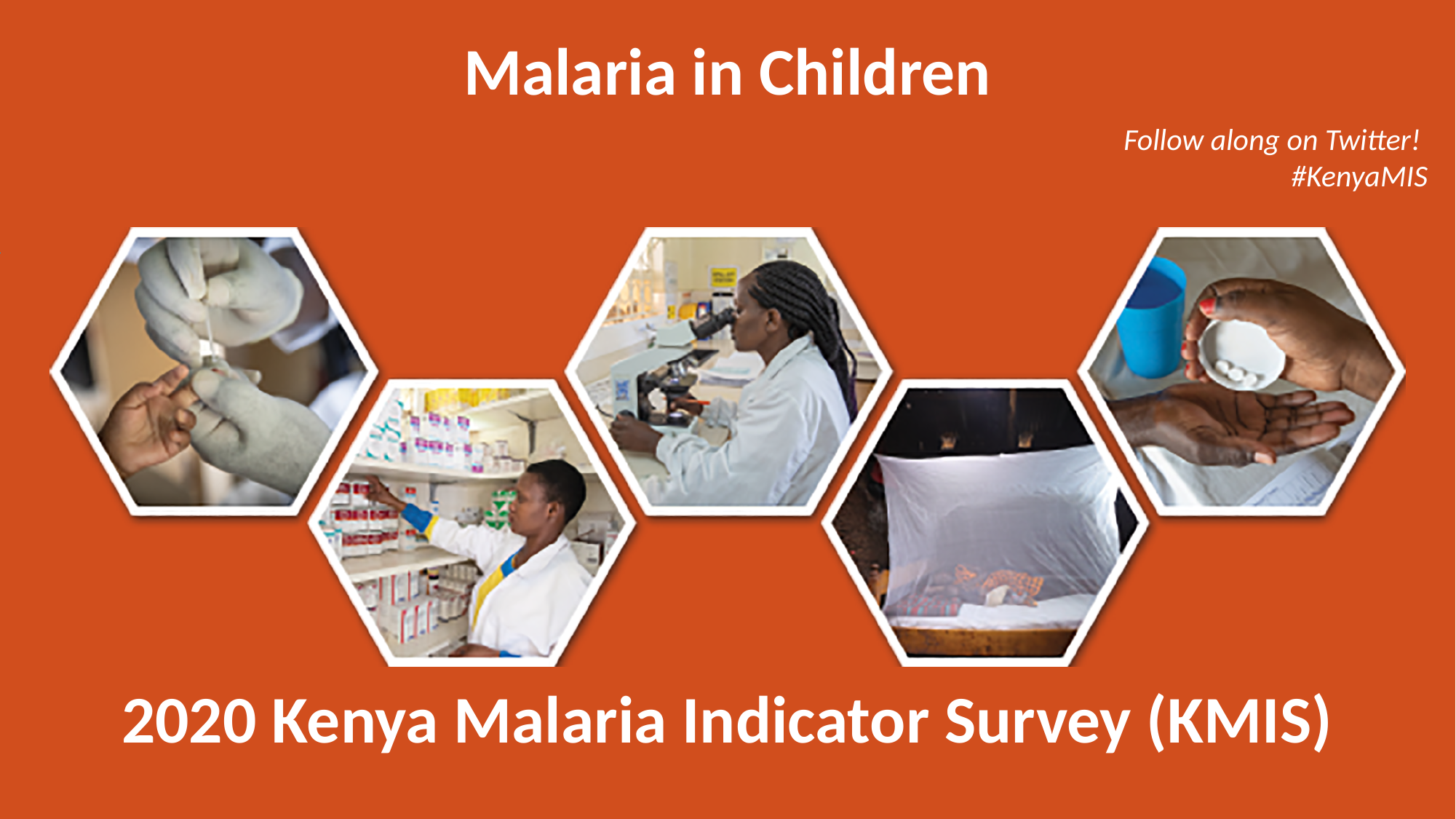

Malaria in Children
Follow along on Twitter!
#KenyaMIS